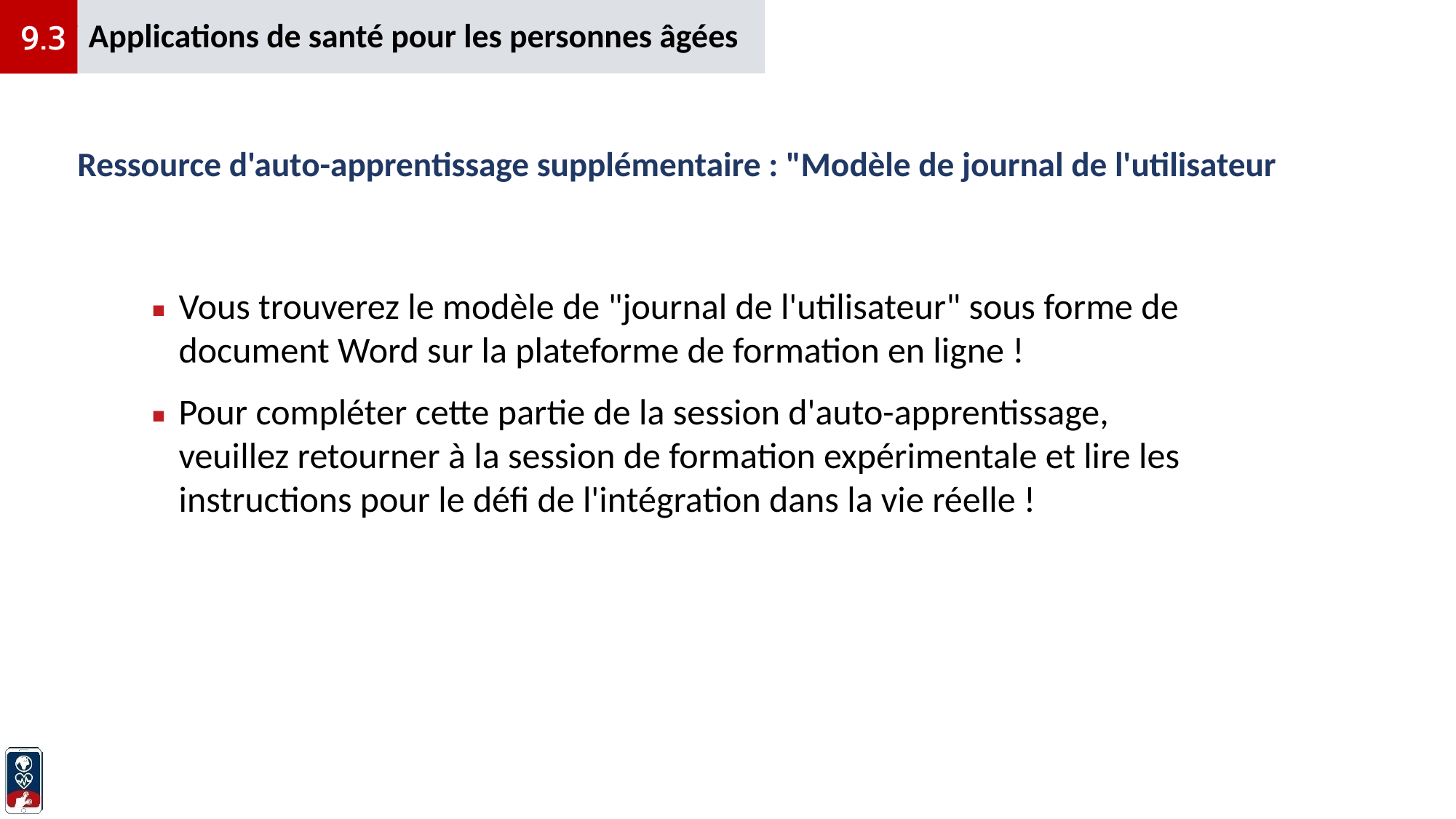

Applications de santé pour les personnes âgées
9.3
# Ressource d'auto-apprentissage supplémentaire : "Modèle de journal de l'utilisateur
Vous trouverez le modèle de "journal de l'utilisateur" sous forme de document Word sur la plateforme de formation en ligne !
Pour compléter cette partie de la session d'auto-apprentissage, veuillez retourner à la session de formation expérimentale et lire les instructions pour le défi de l'intégration dans la vie réelle !